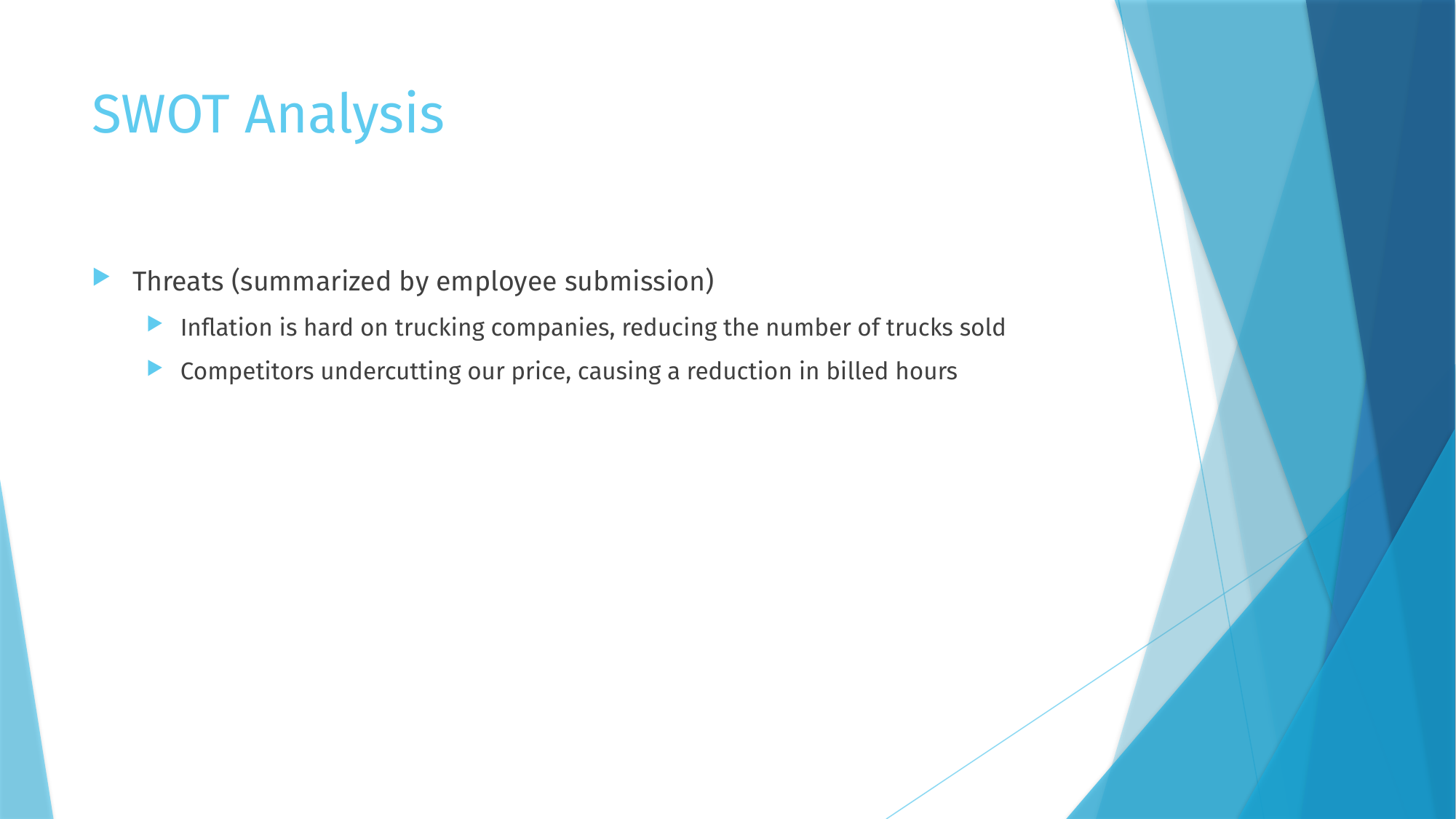

# SWOT Analysis
Threats (summarized by employee submission)
Inflation is hard on trucking companies, reducing the number of trucks sold
Competitors undercutting our price, causing a reduction in billed hours